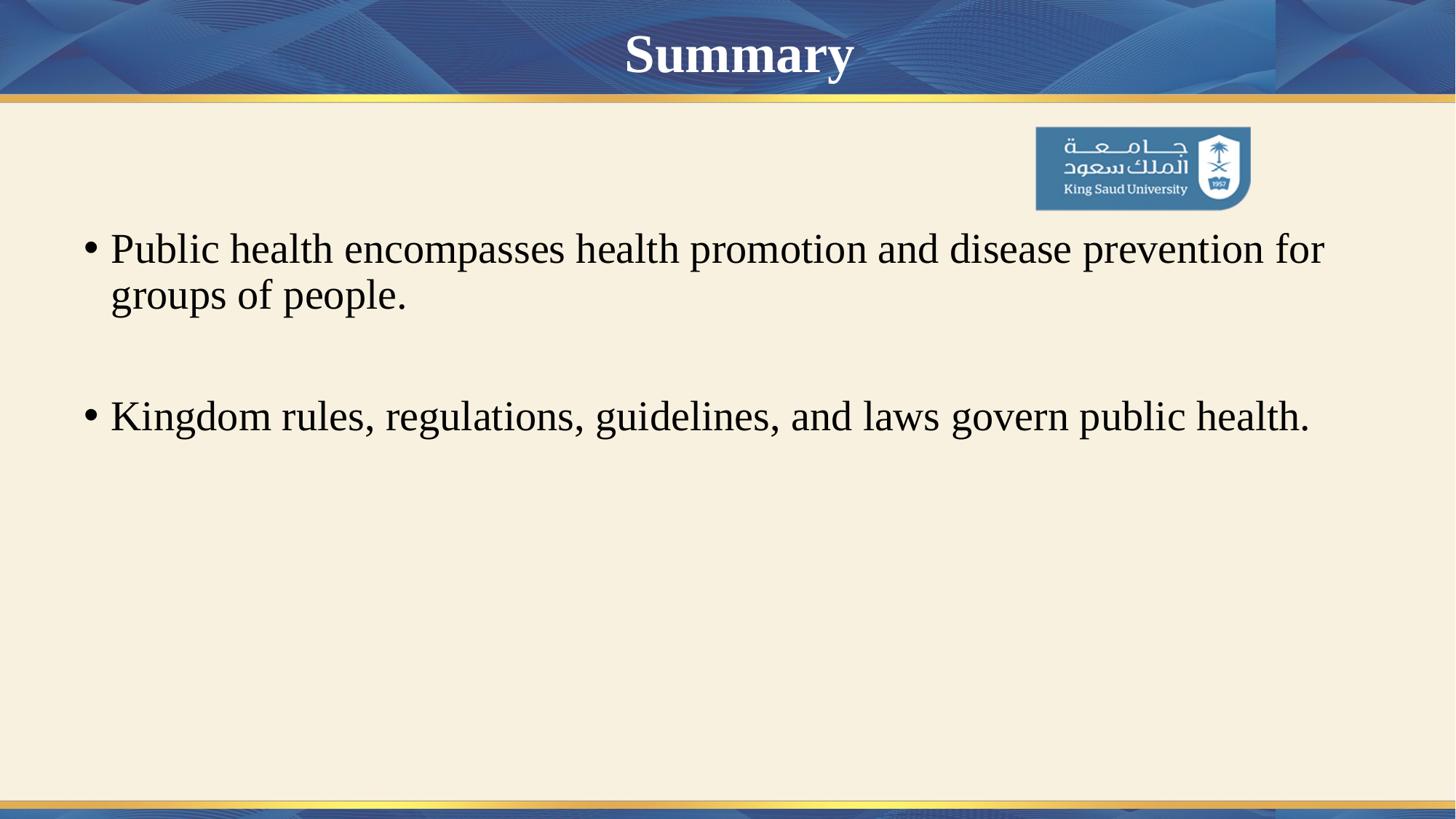

# Summary
Public health encompasses health promotion and disease prevention for groups of people.

Kingdom rules, regulations, guidelines, and laws govern public health.